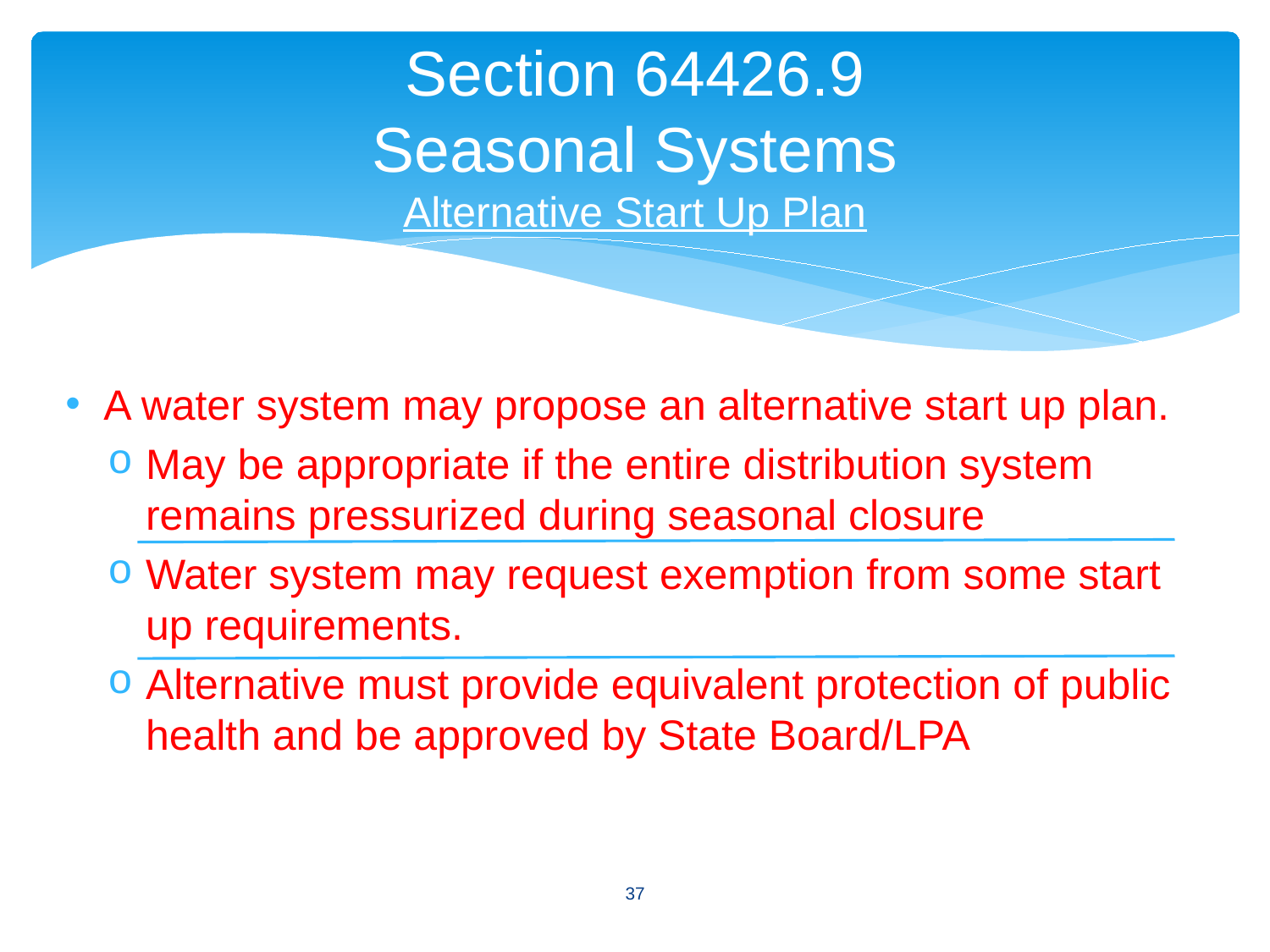

# Section 64426.9 Seasonal Systems Alternative Start Up Plan
A water system may propose an alternative start up plan.
May be appropriate if the entire distribution system remains pressurized during seasonal closure
Water system may request exemption from some start up requirements.
Alternative must provide equivalent protection of public health and be approved by State Board/LPA
37